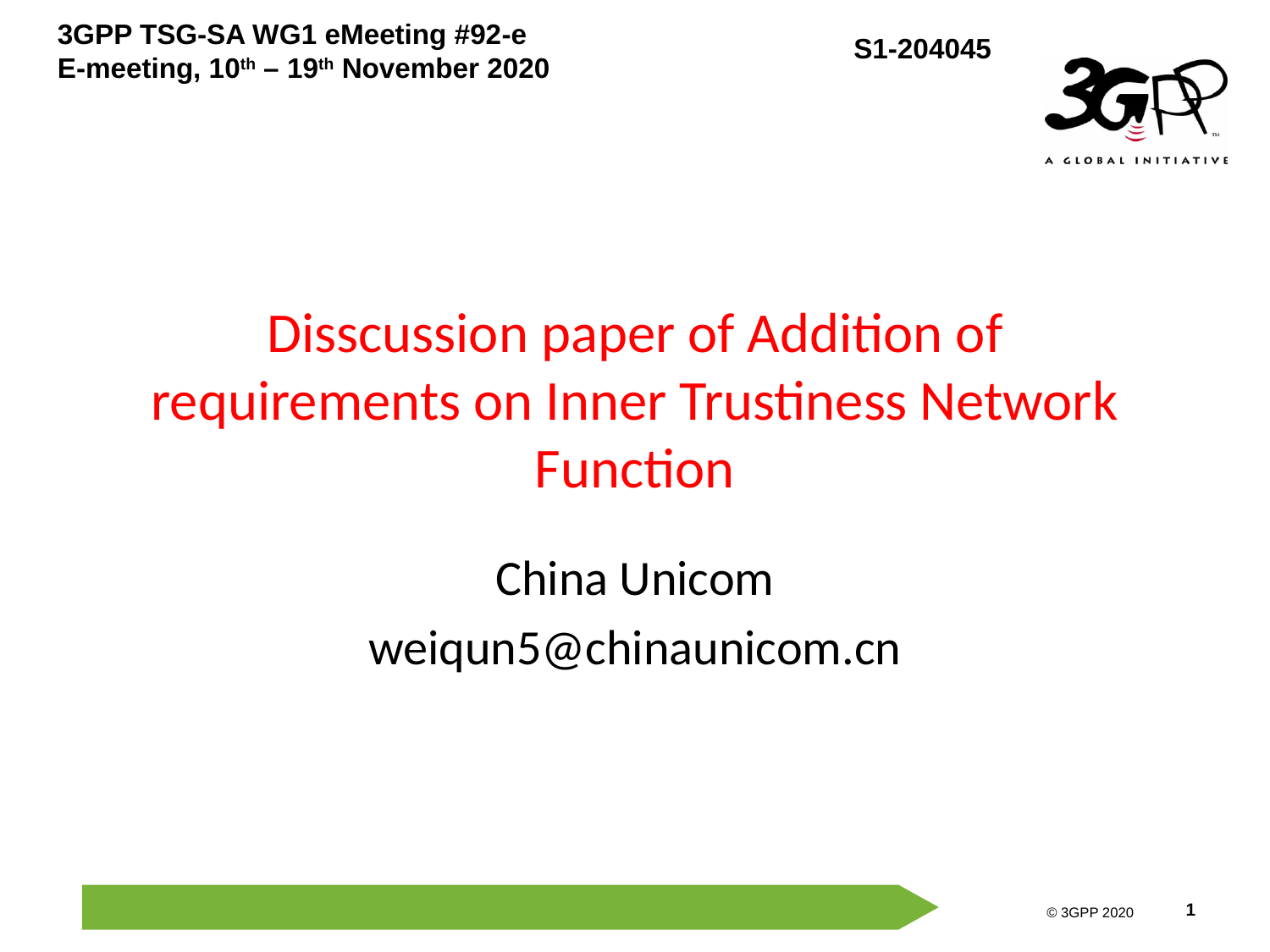

# Disscussion paper of Addition of requirements on Inner Trustiness Network Function
China Unicom
weiqun5@chinaunicom.cn